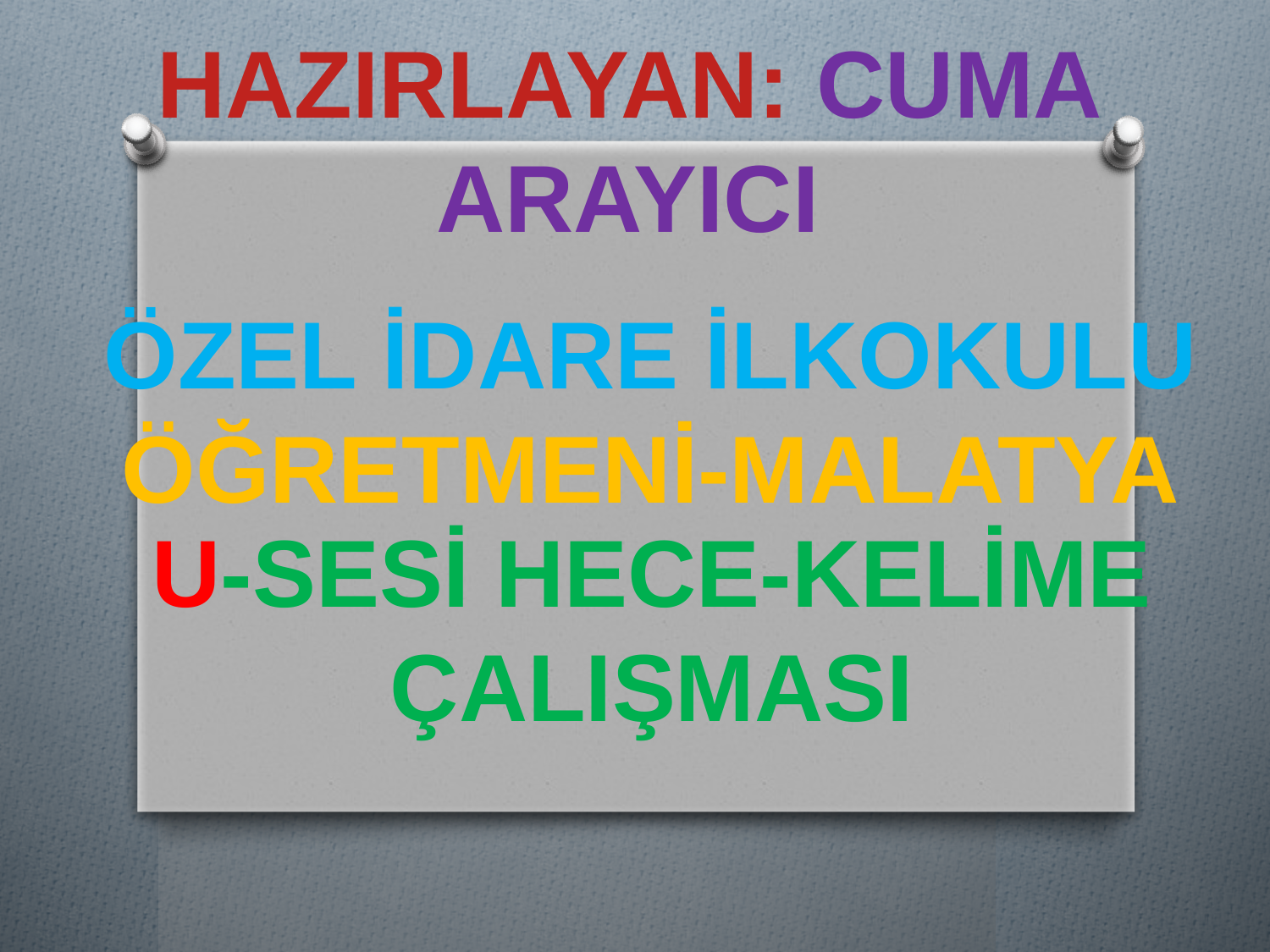

HAZIRLAYAN: CUMA ARAYICI
ÖZEL İDARE İLKOKULU ÖĞRETMENİ-MALATYA
U-SESİ HECE-KELİME ÇALIŞMASI